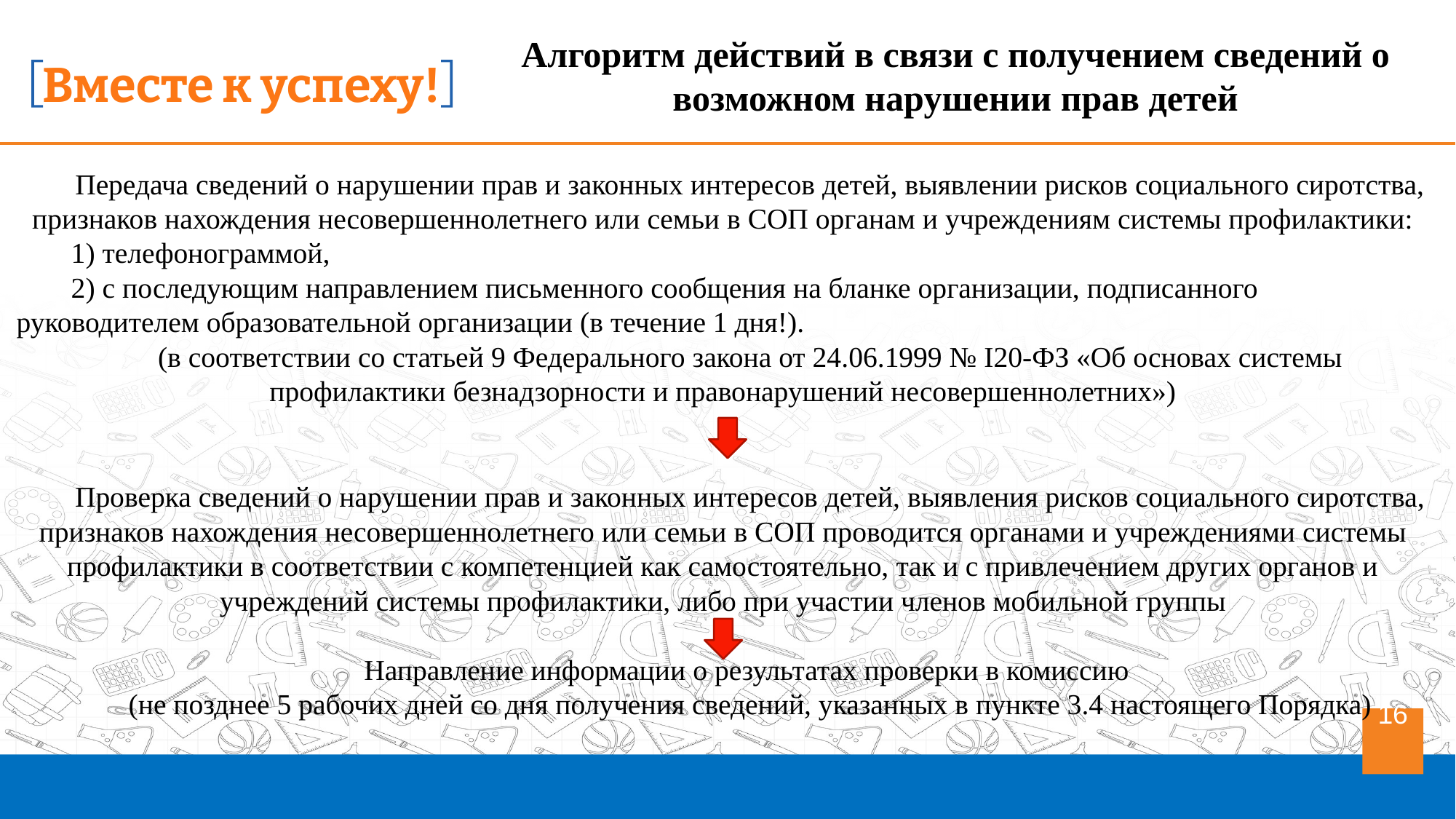

Алгоритм действий в связи с получением сведений о возможном нарушении прав детей
Передача сведений о нарушении прав и законных интересов детей, выявлении рисков социального сиротства, признаков нахождения несовершеннолетнего или семьи в COП органам и учреждениям системы профилактики:
1) телефонограммой,
2) с последующим направлением письменного сообщения на бланке организации, подписанного руководителем образовательной организации (в течение 1 дня!).
(в соответствии со статьей 9 Федерального закона от 24.06.1999 № І20-ФЗ «Об основах системы профилактики безнадзорности и правонарушений несовершеннолетних»)

Проверка сведений о нарушении прав и законных интересов детей, выявления рисков социального сиротства, признаков нахождения несовершеннолетнего или семьи в COП проводится органами и учреждениями системы профилактики в соответствии с компетенцией как самостоятельно, так и с привлечением других органов и учреждений системы профилактики, либо при участии членов мобильной группы

Направление информации о результатах проверки в комиссию
(не позднее 5 рабочих дней со дня получения сведений, указанных в пункте 3.4 настоящего Порядка)